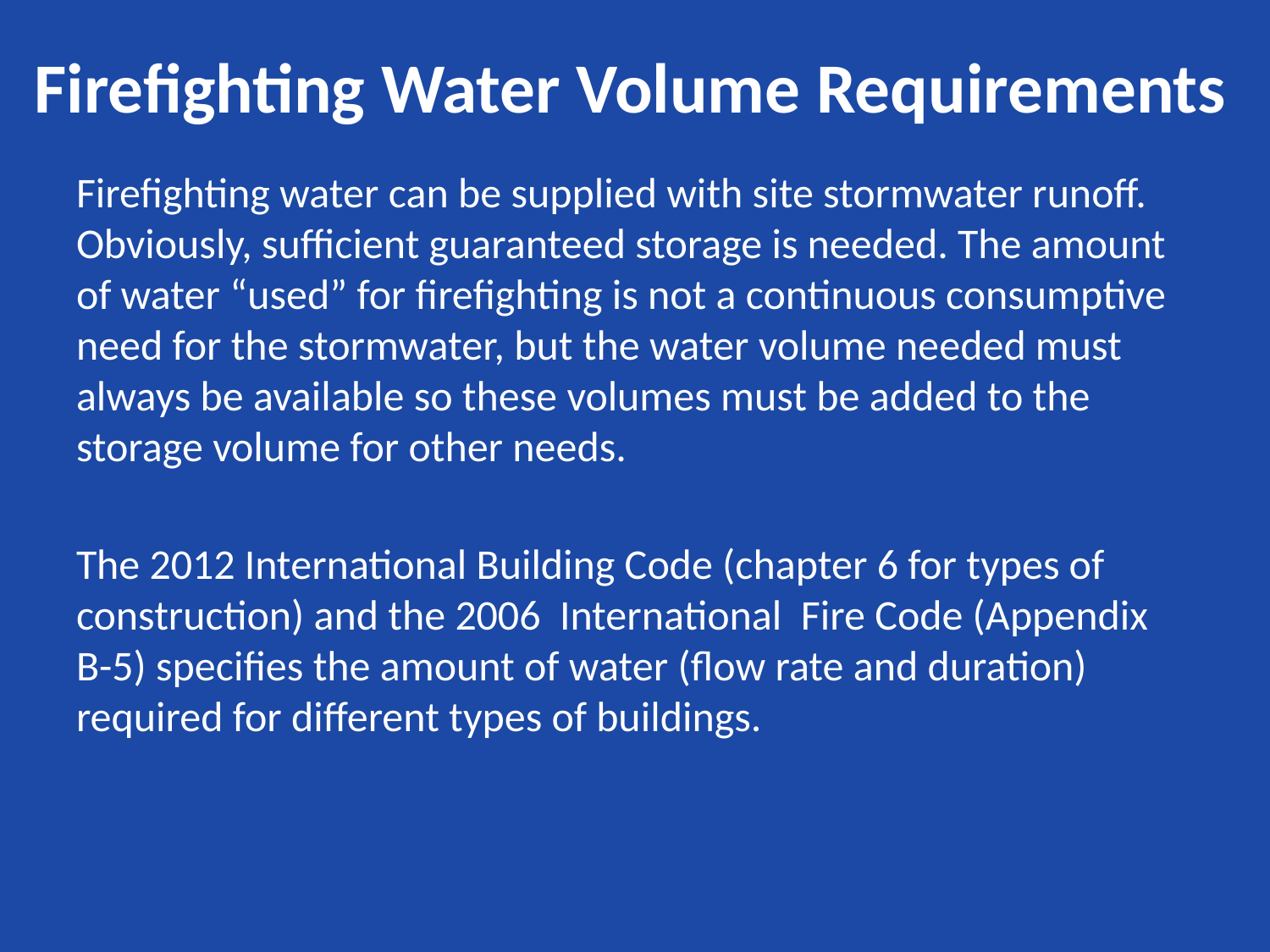

# Firefighting Water Volume Requirements
Firefighting water can be supplied with site stormwater runoff. Obviously, sufficient guaranteed storage is needed. The amount of water “used” for firefighting is not a continuous consumptive need for the stormwater, but the water volume needed must always be available so these volumes must be added to the storage volume for other needs.

The 2012 International Building Code (chapter 6 for types of construction) and the 2006  International  Fire Code (Appendix B-5) specifies the amount of water (flow rate and duration) required for different types of buildings.